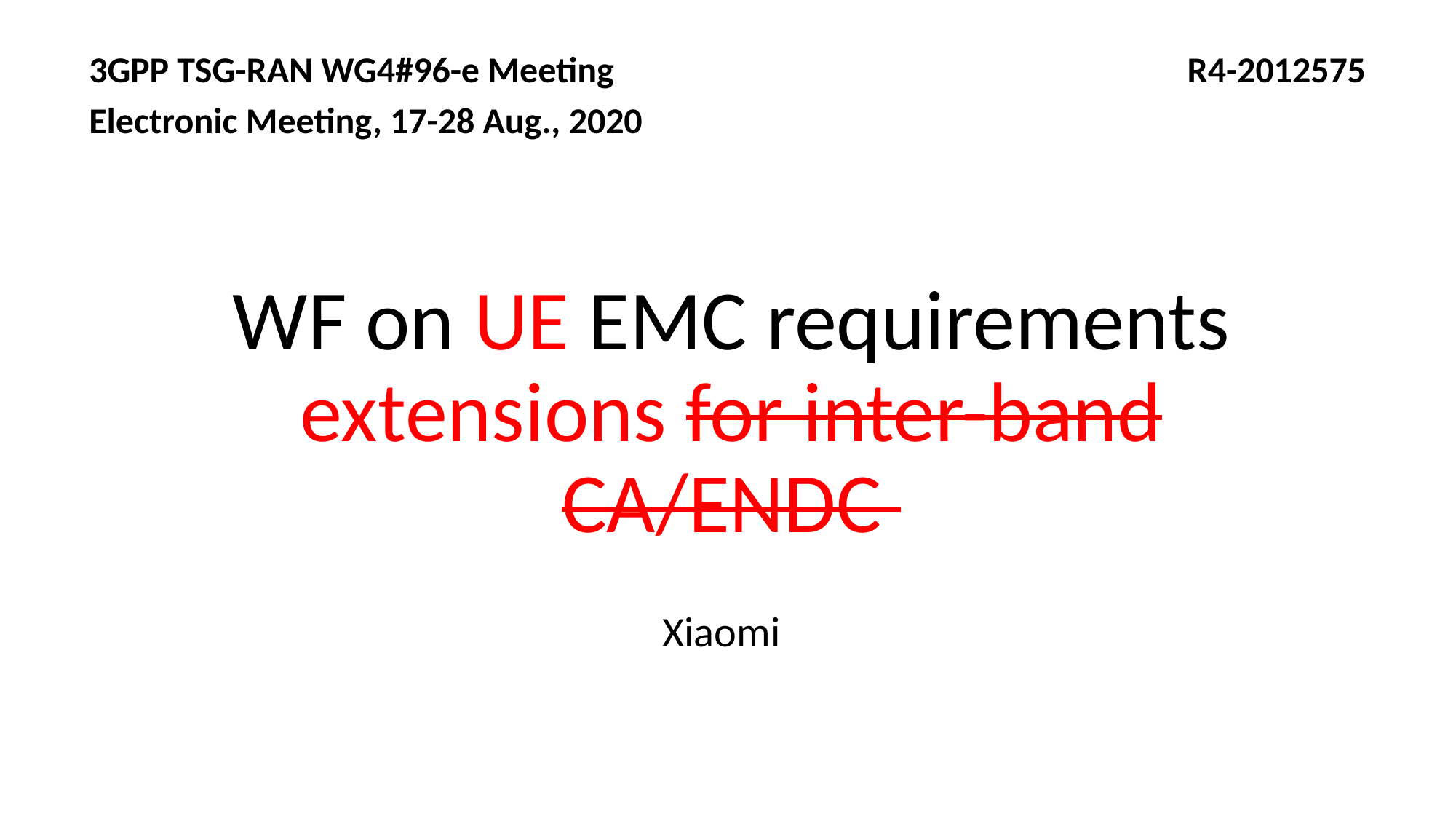

3GPP TSG-RAN WG4#96-e Meeting                                                                      R4-2012575
Electronic Meeting, 17-28 Aug., 2020
# WF on UE EMC requirements extensions for inter-band CA/ENDC
Xiaomi